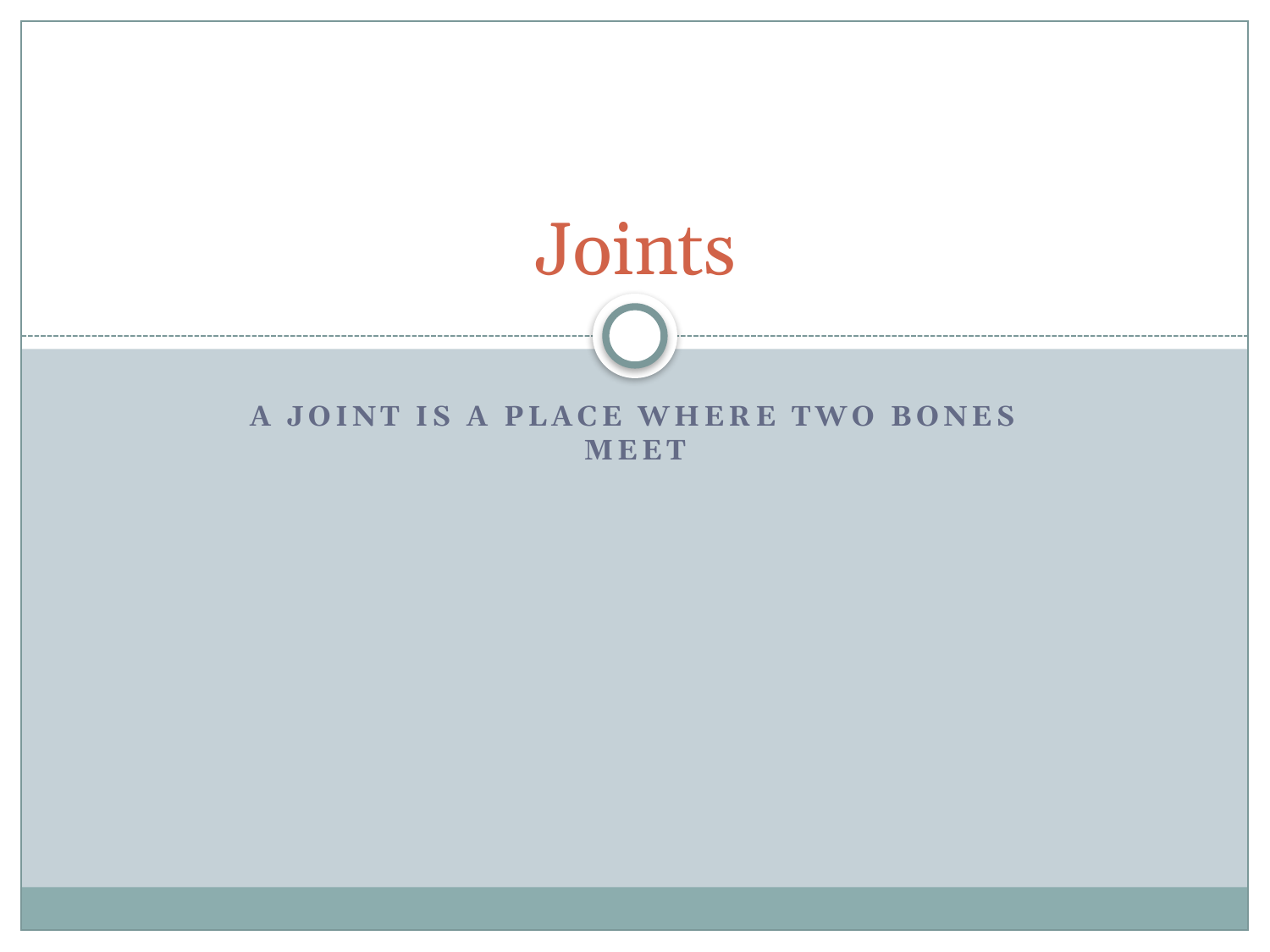

# Joints
A joint is a place where two bones meet